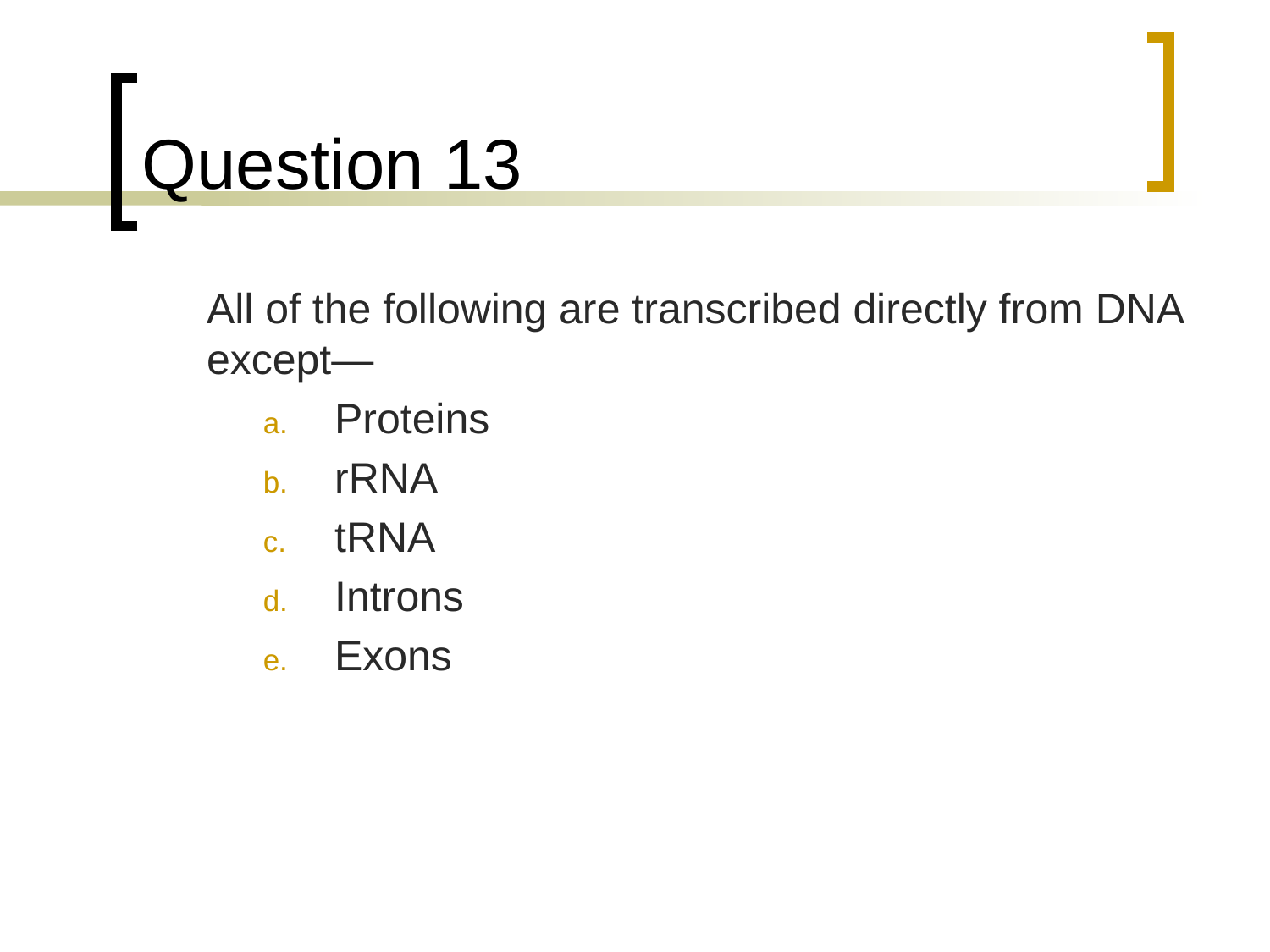

# Question 13
	All of the following are transcribed directly from DNA except—
Proteins
rRNA
tRNA
Introns
Exons